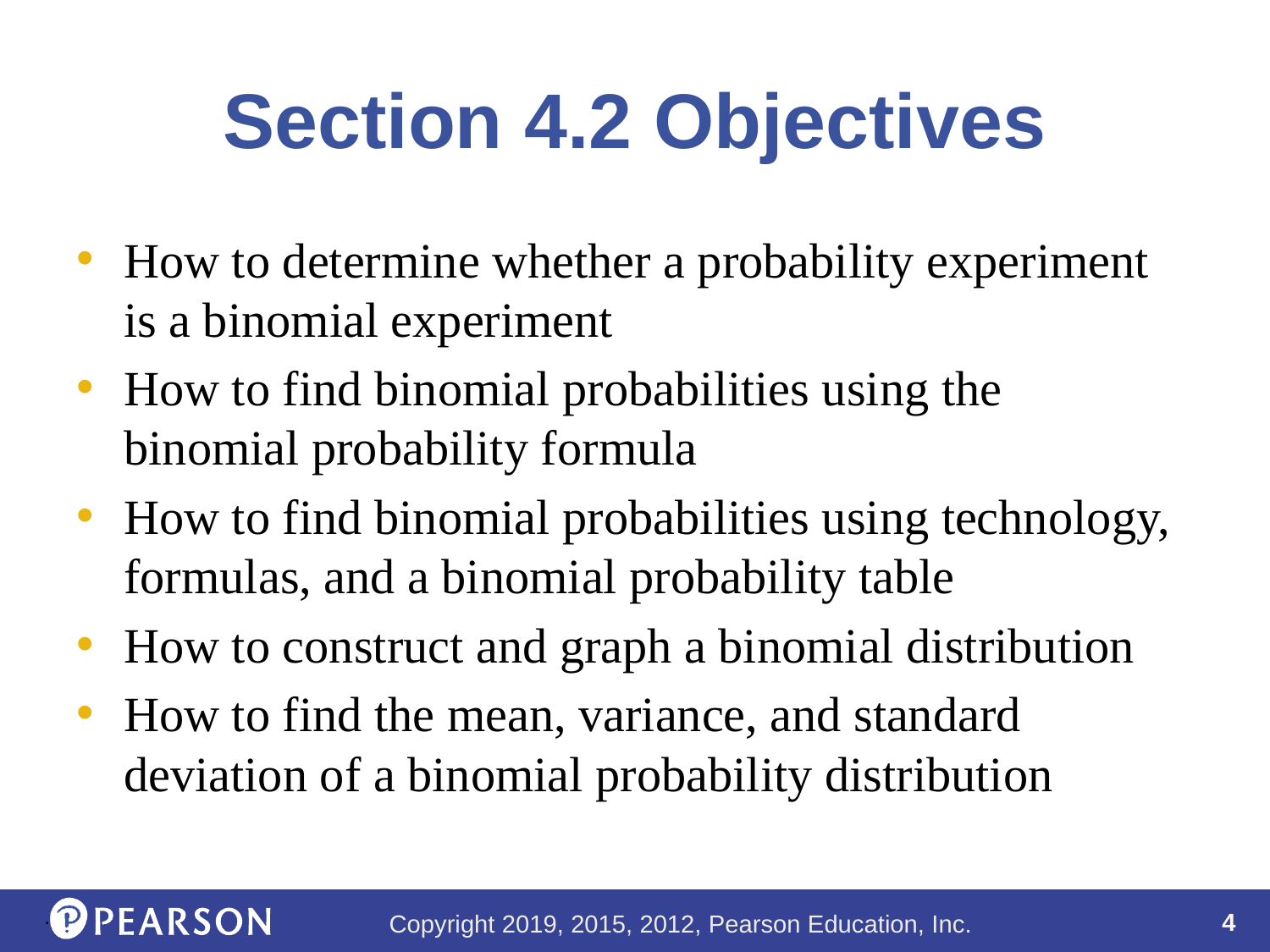

# Section 4.2 Objectives
How to determine whether a probability experiment is a binomial experiment
How to find binomial probabilities using the binomial probability formula
How to find binomial probabilities using technology, formulas, and a binomial probability table
How to construct and graph a binomial distribution
How to find the mean, variance, and standard deviation of a binomial probability distribution
.